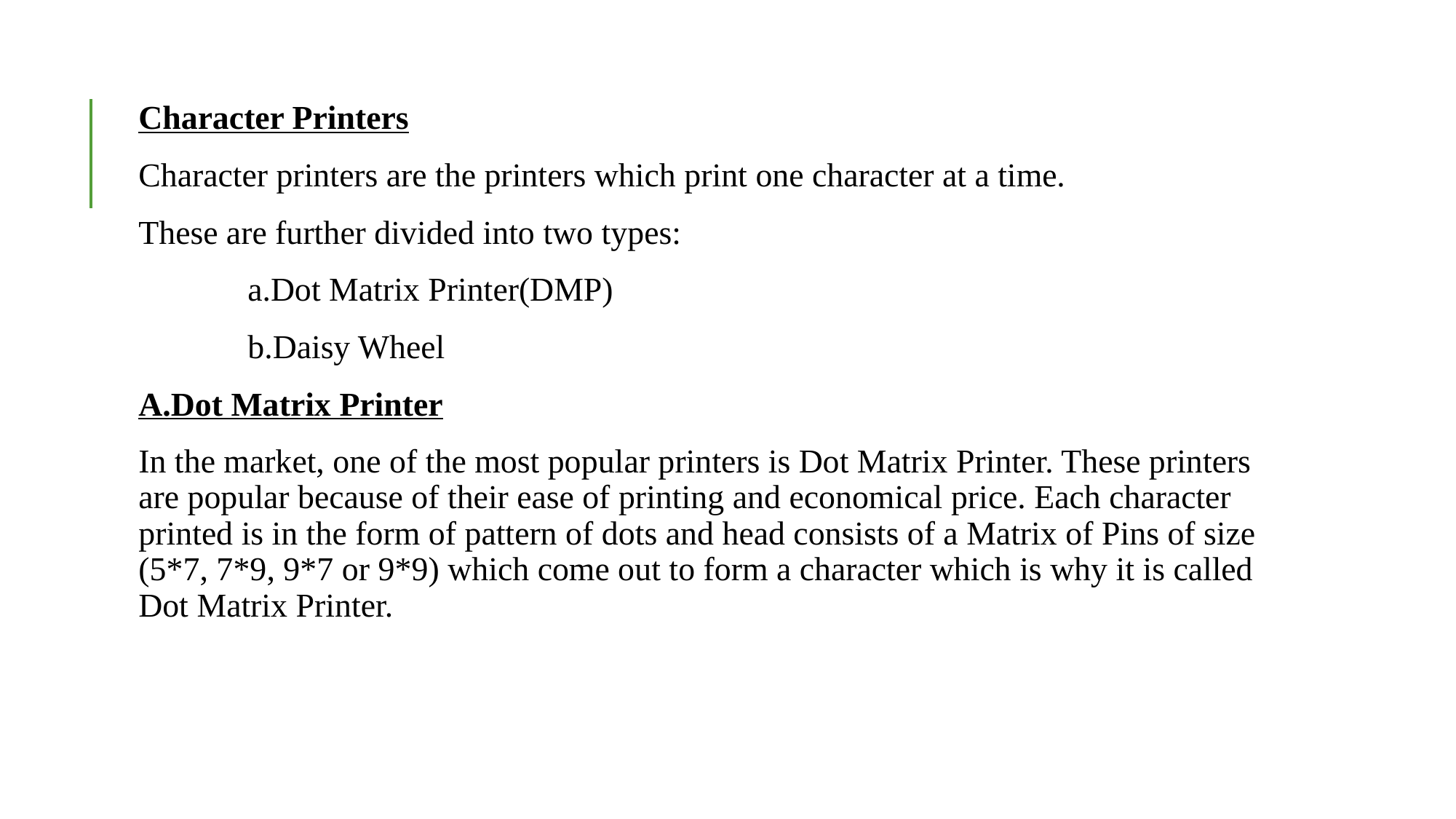

Character Printers
Character printers are the printers which print one character at a time.
These are further divided into two types:
 	a.Dot Matrix Printer(DMP)
 	b.Daisy Wheel
A.Dot Matrix Printer
In the market, one of the most popular printers is Dot Matrix Printer. These printers are popular because of their ease of printing and economical price. Each character printed is in the form of pattern of dots and head consists of a Matrix of Pins of size (5*7, 7*9, 9*7 or 9*9) which come out to form a character which is why it is called Dot Matrix Printer.